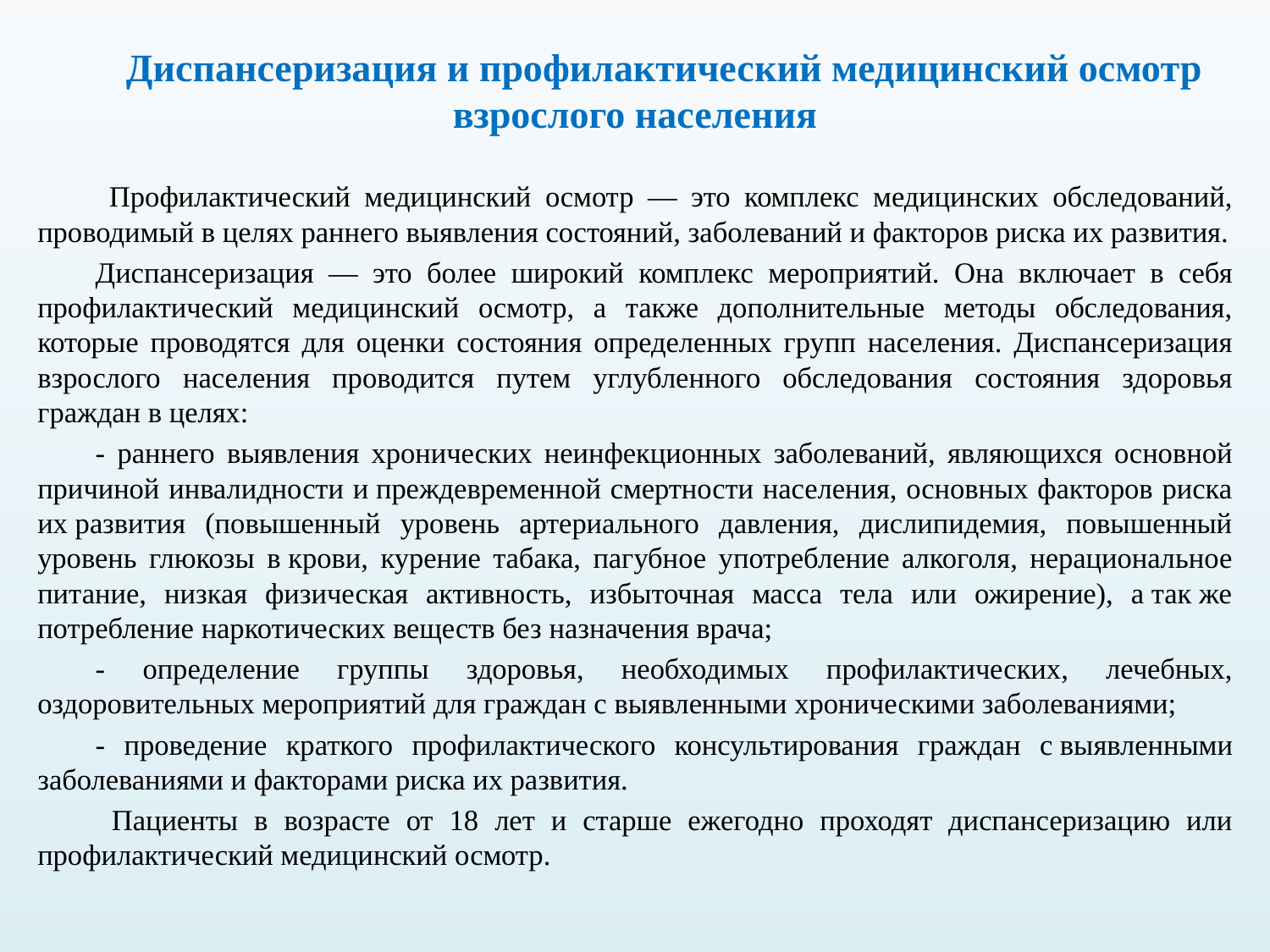

Диспансеризация и профилактический медицинский осмотр взрослого населения

 Профилактический медицинский осмотр — это комплекс медицинских обследований, проводимый в целях раннего выявления состояний, заболеваний и факторов риска их развития.
Диспансеризация — это более широкий комплекс мероприятий. Она включает в себя профилактический медицинский осмотр, а также дополнительные методы обследования, которые проводятся для оценки состояния определенных групп населения. Диспансеризация взрослого населения проводится путем углубленного обследования состояния здоровья граждан в целях:
- раннего выявления хронических неинфекционных заболеваний, являющихся основной причиной инвалидности и преждевременной смертности населения, основных факторов риска их развития (повышенный уровень артериального давления, дислипидемия, повышенный уровень глюкозы в крови, курение табака, пагубное употребление алкоголя, нерациональное питание, низкая физическая активность, избыточная масса тела или ожирение), а так же потребление наркотических веществ без назначения врача;
- определение группы здоровья, необходимых профилактических, лечебных, оздоровительных мероприятий для граждан с выявленными хроническими заболеваниями;
- проведение краткого профилактического консультирования граждан с выявленными заболеваниями и факторами риска их развития.
 Пациенты в возрасте от 18 лет и старше ежегодно проходят диспансеризацию или профилактический медицинский осмотр.